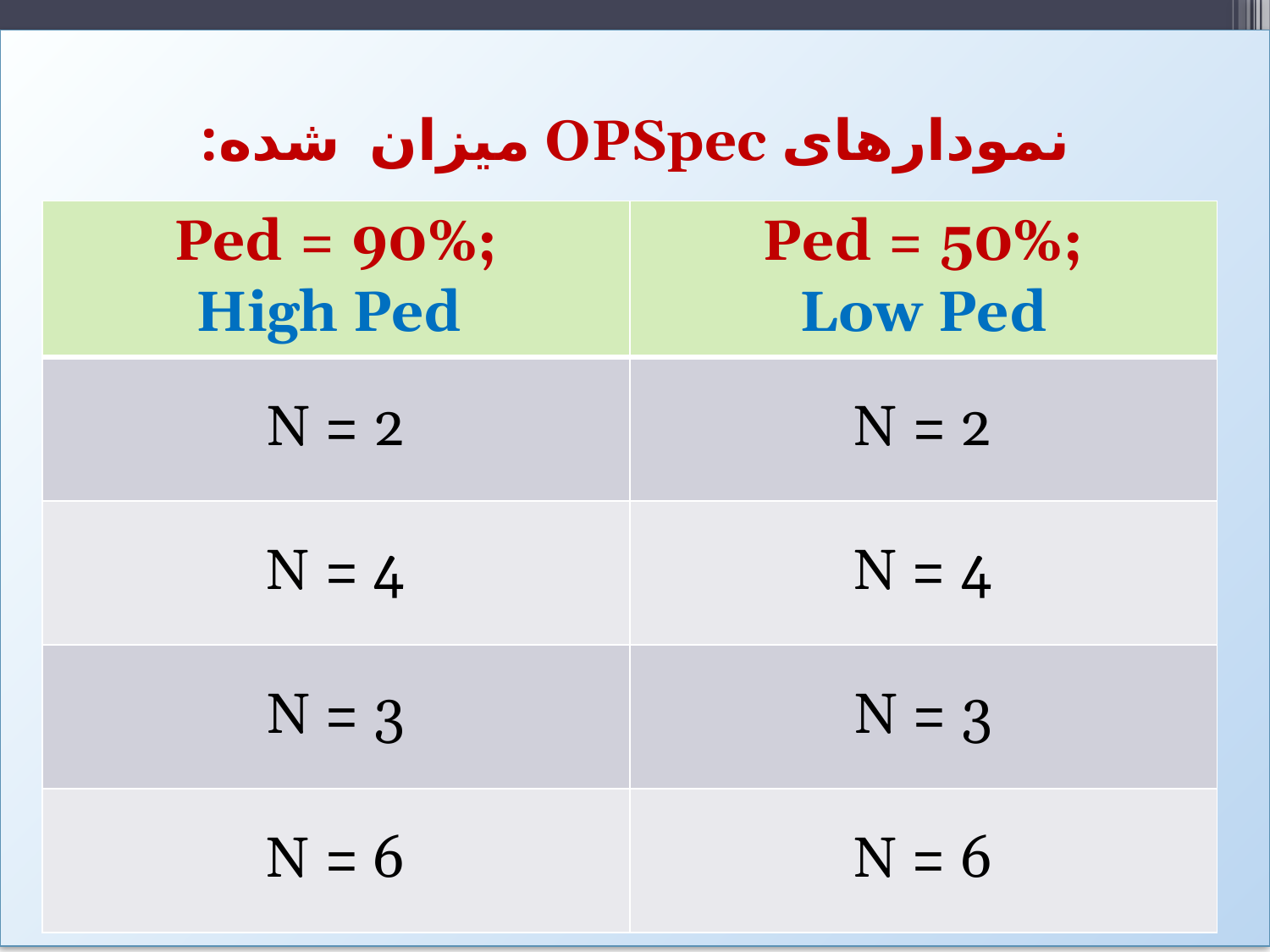

نمودارهای OPSpec میزان  شده:
| Ped = 90%; High Ped | Ped = 50%; Low Ped |
| --- | --- |
| N = 2 | N = 2 |
| N = 4 | N = 4 |
| N = 3 | N = 3 |
| N = 6 | N = 6 |